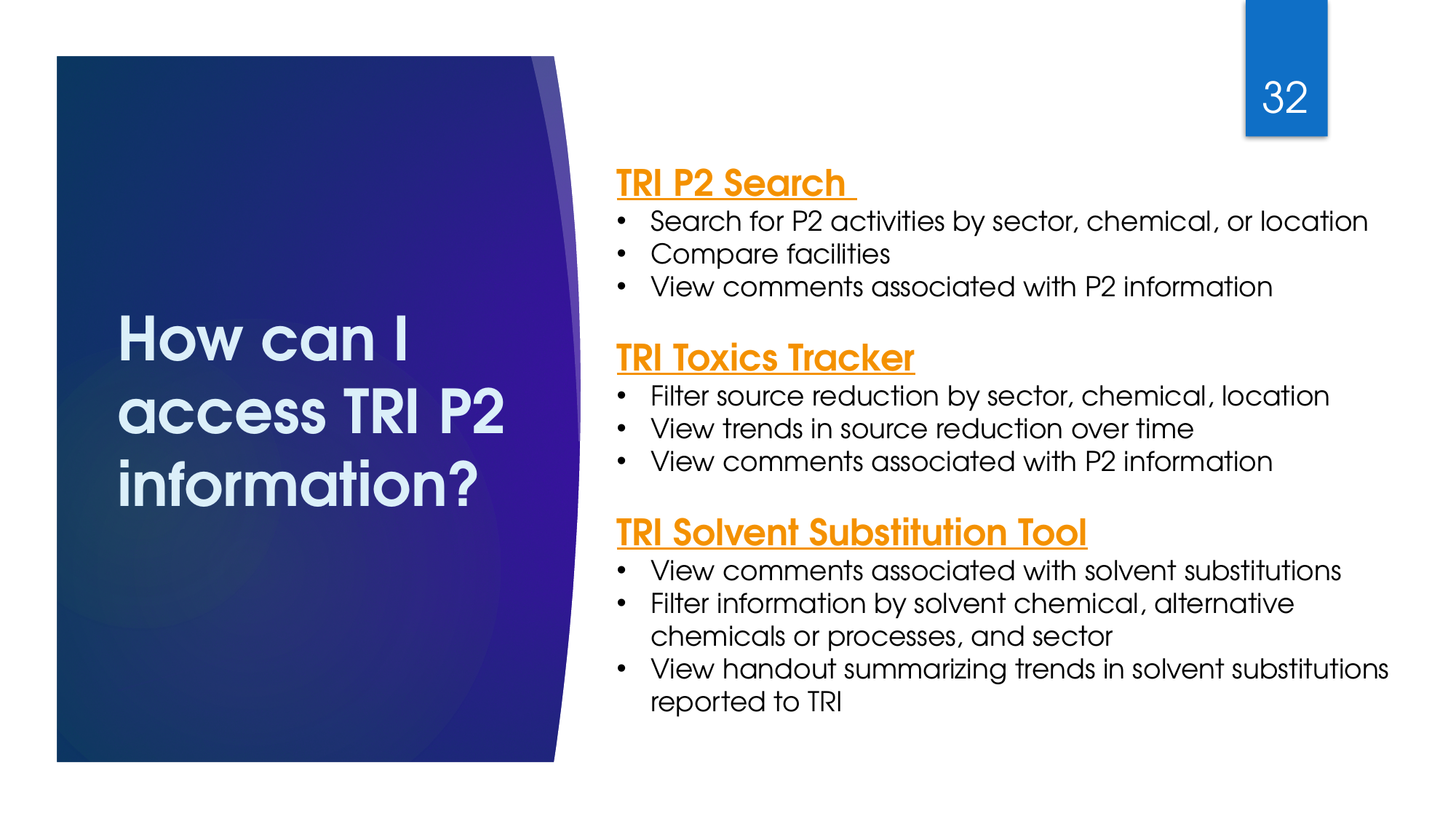

32
TRI P2 Search
Search for P2 activities by sector, chemical, or location
Compare facilities
View comments associated with P2 information

TRI Toxics Tracker
Filter source reduction by sector, chemical, location
View trends in source reduction over time
View comments associated with P2 information

TRI Solvent Substitution Tool
View comments associated with solvent substitutions
Filter information by solvent chemical, alternative chemicals or processes, and sector
View handout summarizing trends in solvent substitutions reported to TRI

# How can I access TRI P2 information?